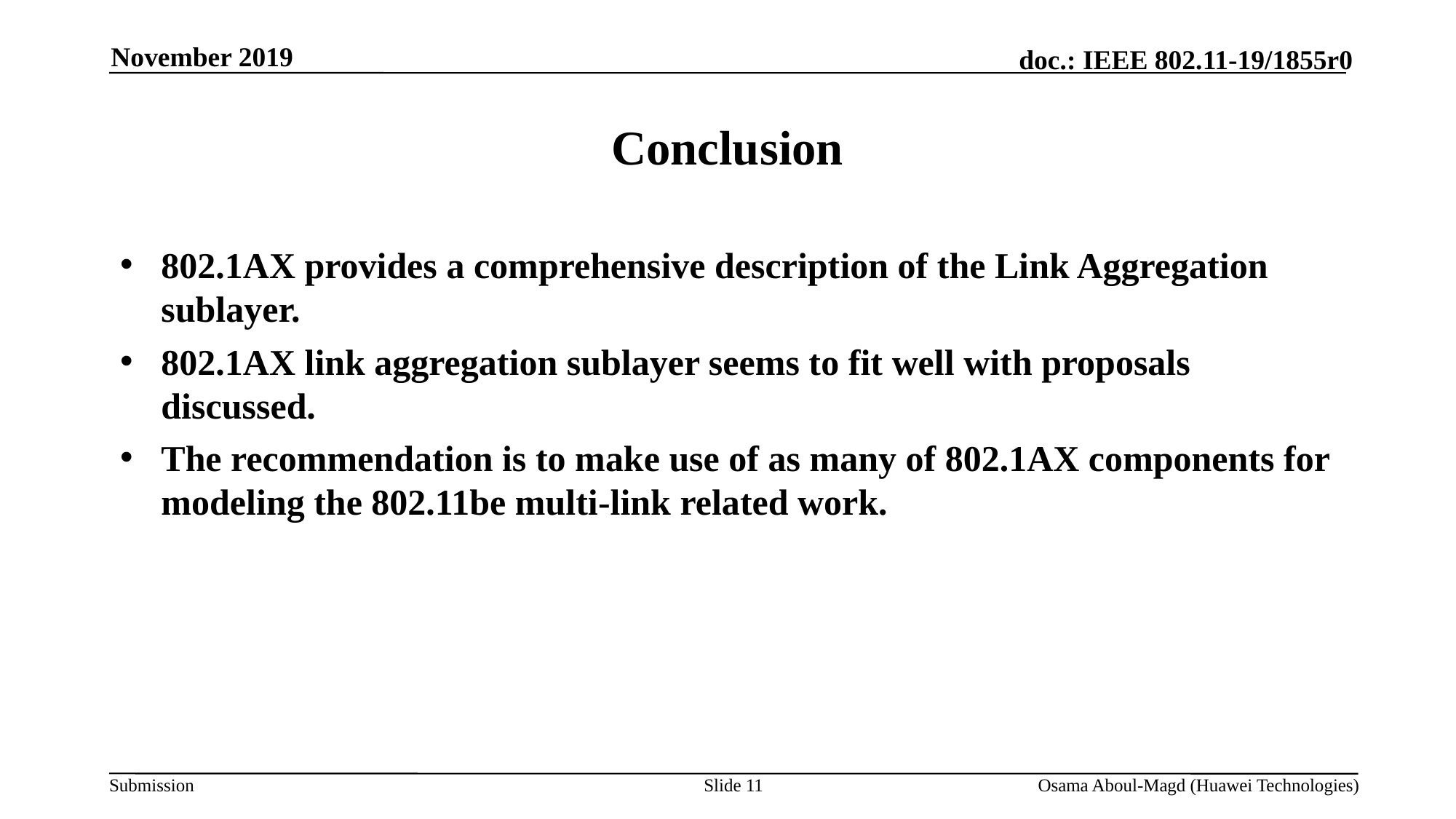

November 2019
# Conclusion
802.1AX provides a comprehensive description of the Link Aggregation sublayer.
802.1AX link aggregation sublayer seems to fit well with proposals discussed.
The recommendation is to make use of as many of 802.1AX components for modeling the 802.11be multi-link related work.
Slide 11
Osama Aboul-Magd (Huawei Technologies)